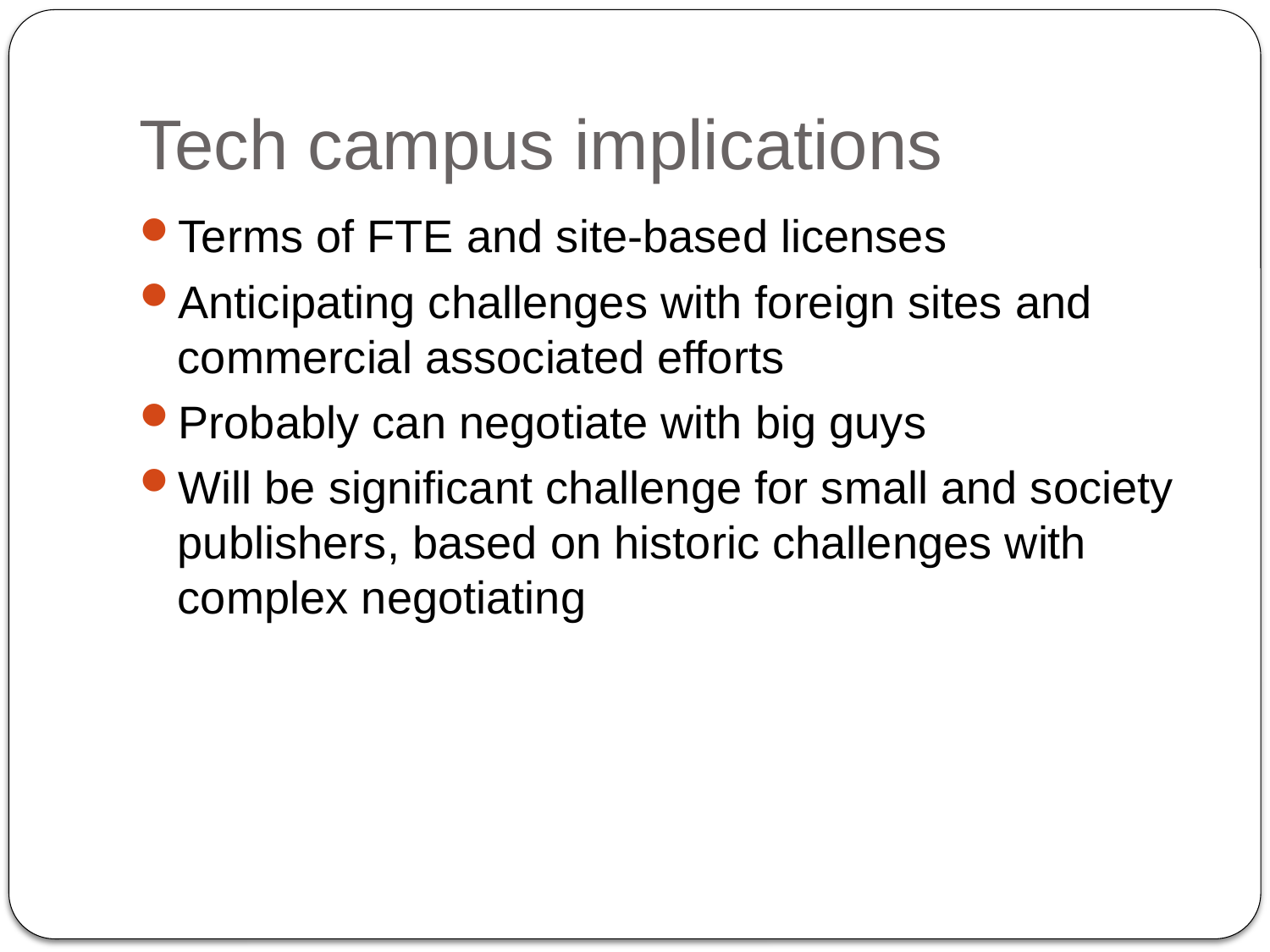

# Tech campus implications
Terms of FTE and site-based licenses
Anticipating challenges with foreign sites and commercial associated efforts
Probably can negotiate with big guys
Will be significant challenge for small and society publishers, based on historic challenges with complex negotiating